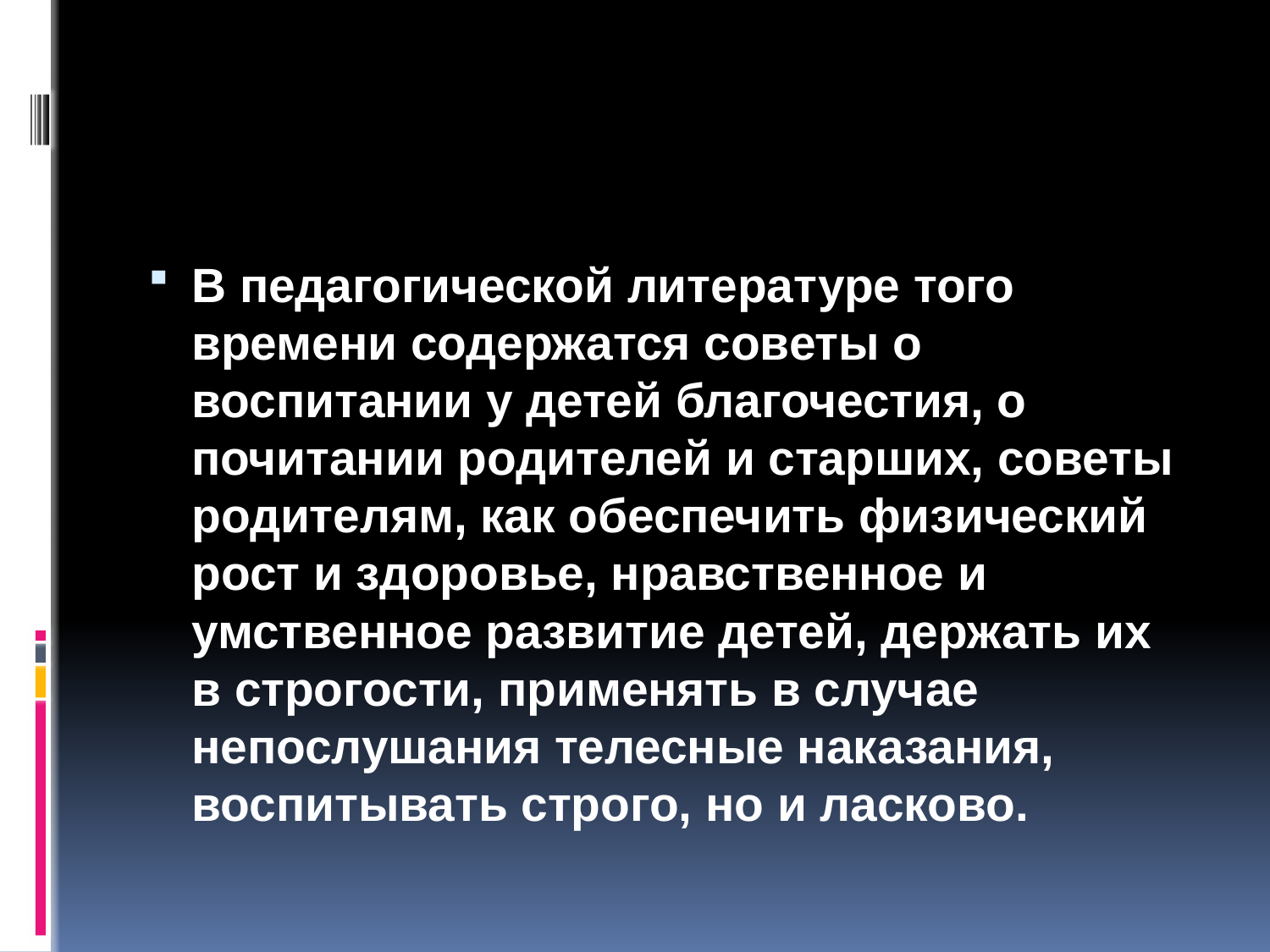

#
В педагогической литературе того времени содержатся советы о воспитании у детей благочестия, о почитании родителей и старших, советы родителям, как обеспечить физический рост и здоровье, нравственное и умственное развитие детей, держать их в строгости, применять в случае непослушания телесные наказания, воспитывать строго, но и ласково.